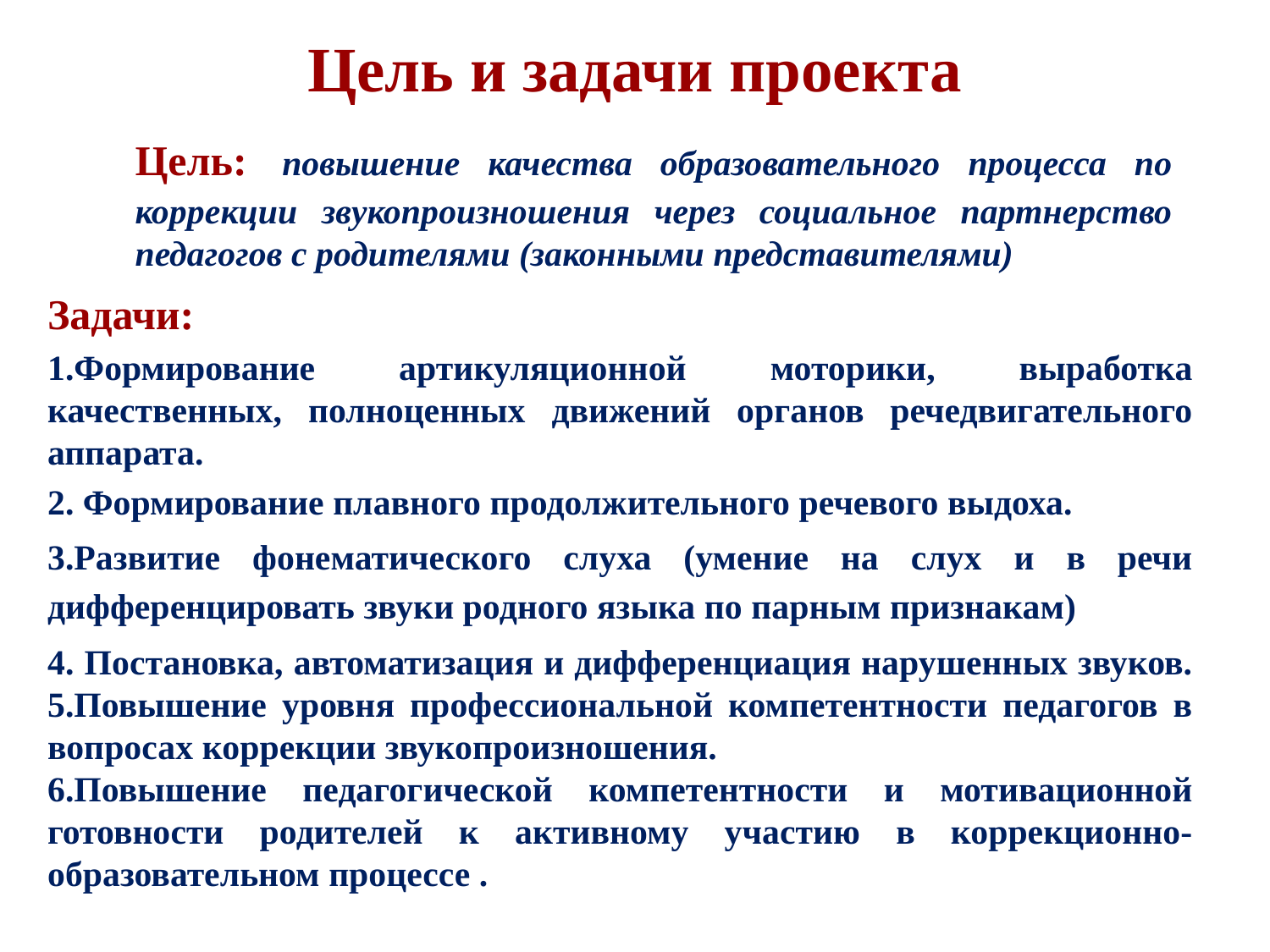

# Цель и задачи проекта
Цель: повышение качества образовательного процесса по коррекции звукопроизношения через социальное партнерство педагогов с родителями (законными представителями)
Задачи:
1.Формирование артикуляционной моторики, выработка качественных, полноценных движений органов речедвигательного аппарата.
2. Формирование плавного продолжительного речевого выдоха.
3.Развитие фонематического слуха (умение на слух и в речи дифференцировать звуки родного языка по парным признакам)
4. Постановка, автоматизация и дифференциация нарушенных звуков.
5.Повышение уровня профессиональной компетентности педагогов в вопросах коррекции звукопроизношения.
6.Повышение педагогической компетентности и мотивационной готовности родителей к активному участию в коррекционно-образовательном процессе .